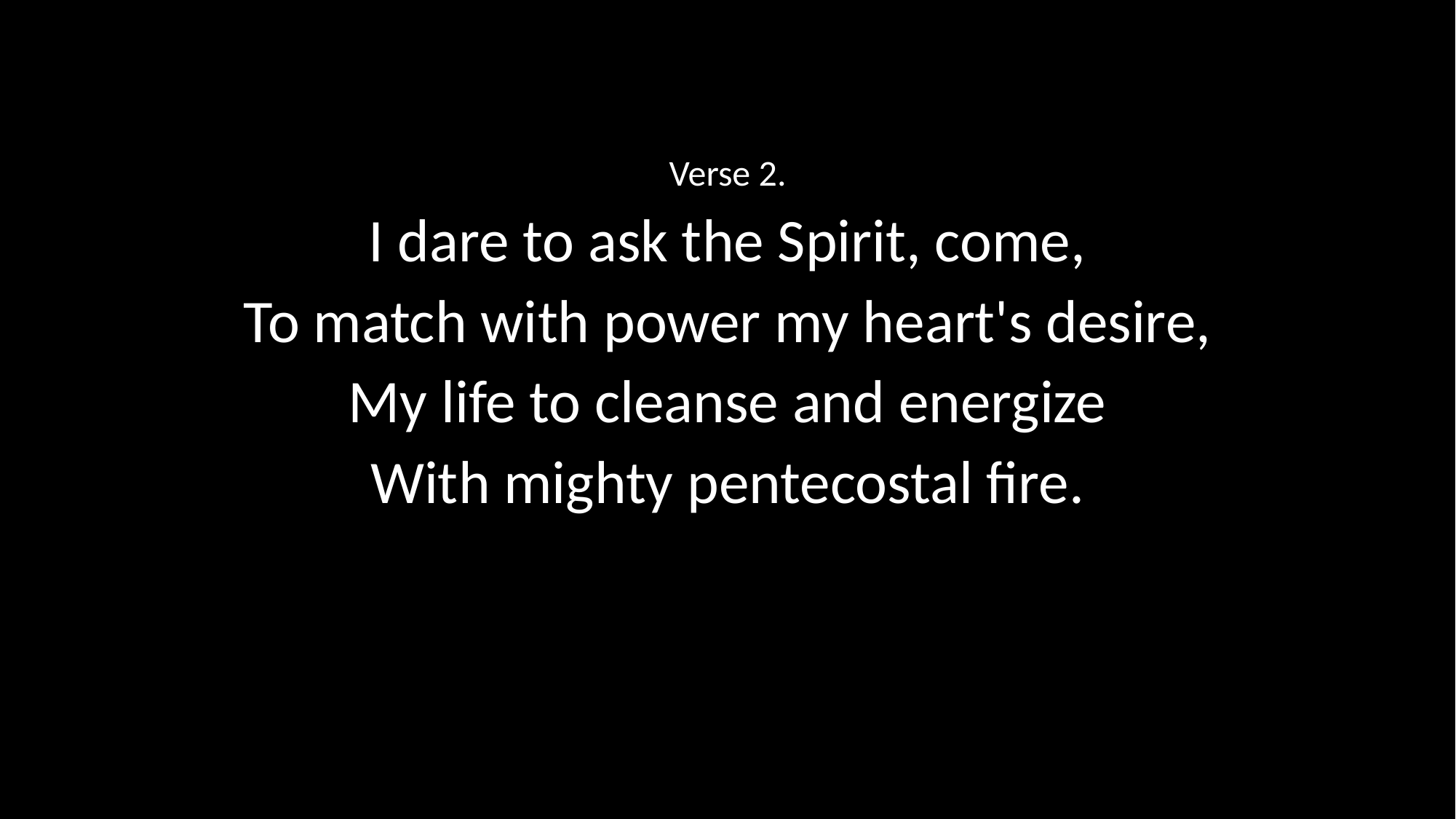

Verse 2.
I dare to ask the Spirit, come,
To match with power my heart's desire,
My life to cleanse and energize
With mighty pentecostal fire.